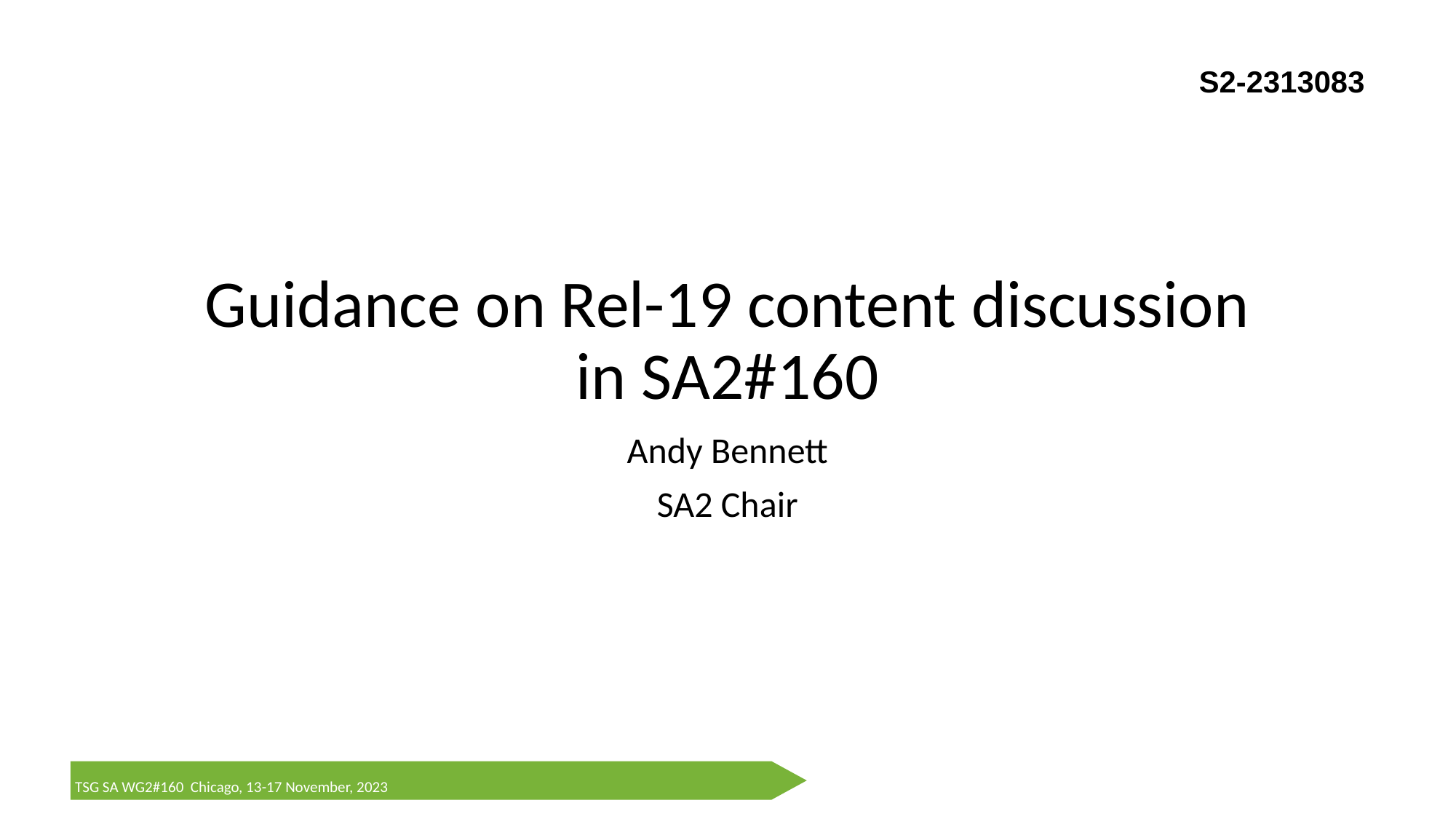

# Guidance on Rel-19 content discussion in SA2#160
Andy Bennett
SA2 Chair